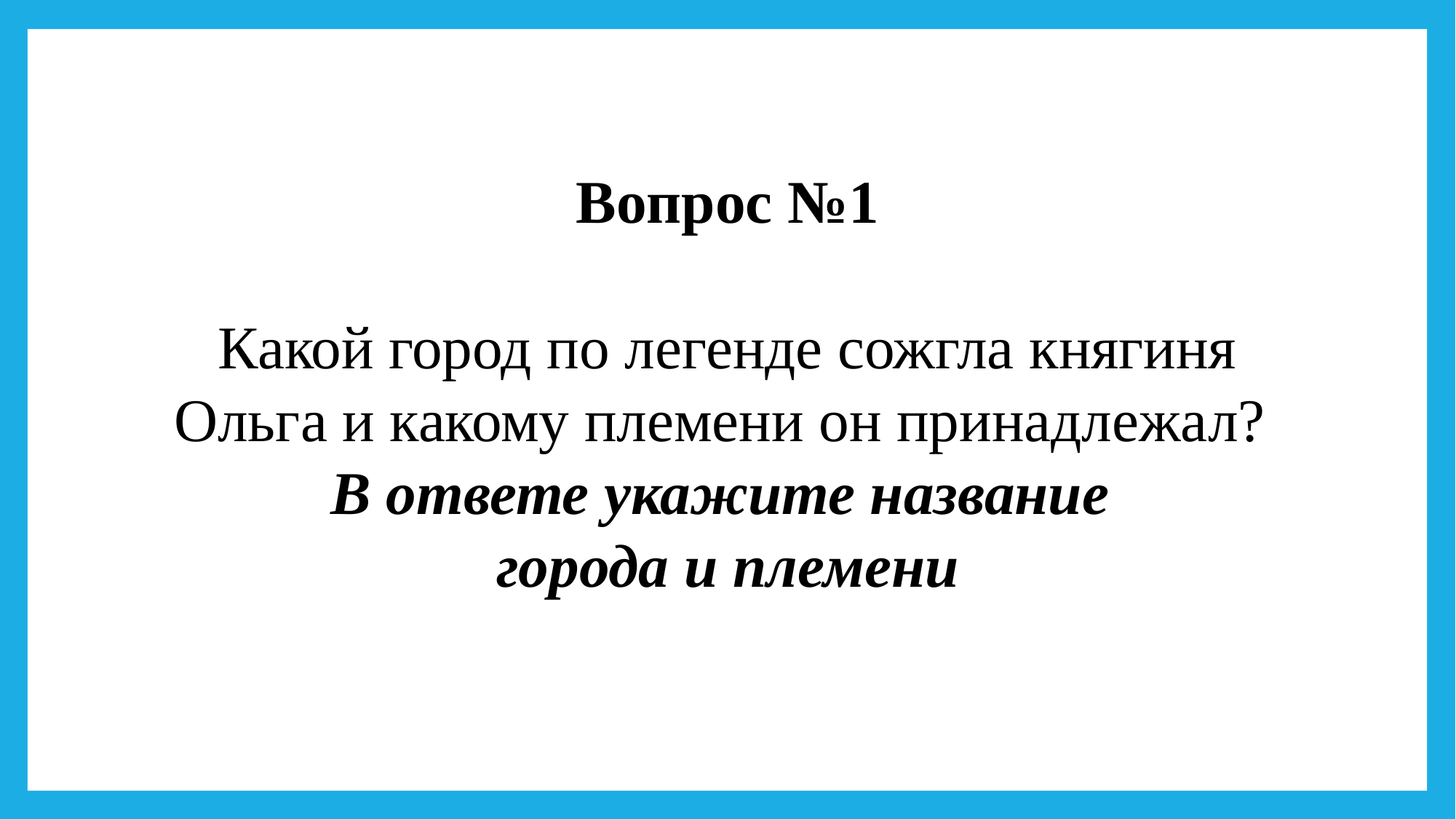

Вопрос №1

Какой город по легенде сожгла княгиня Ольга и какому племени он принадлежал?
В ответе укажите название
города и племени